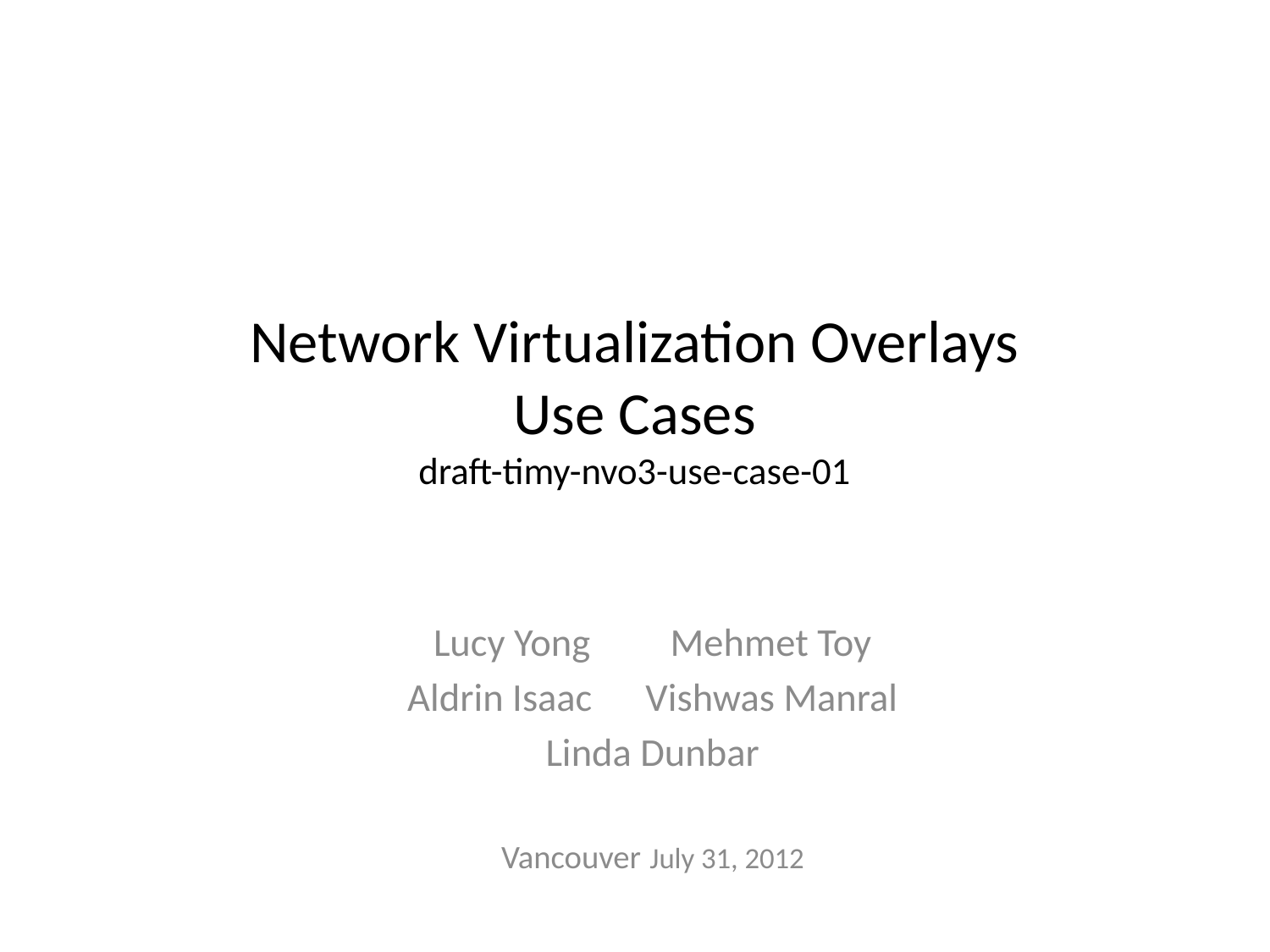

# Network Virtualization Overlays Use Cases draft-timy-nvo3-use-case-01
Lucy Yong         Mehmet Toy
Aldrin Isaac      Vishwas Manral
Linda Dunbar
Vancouver July 31, 2012